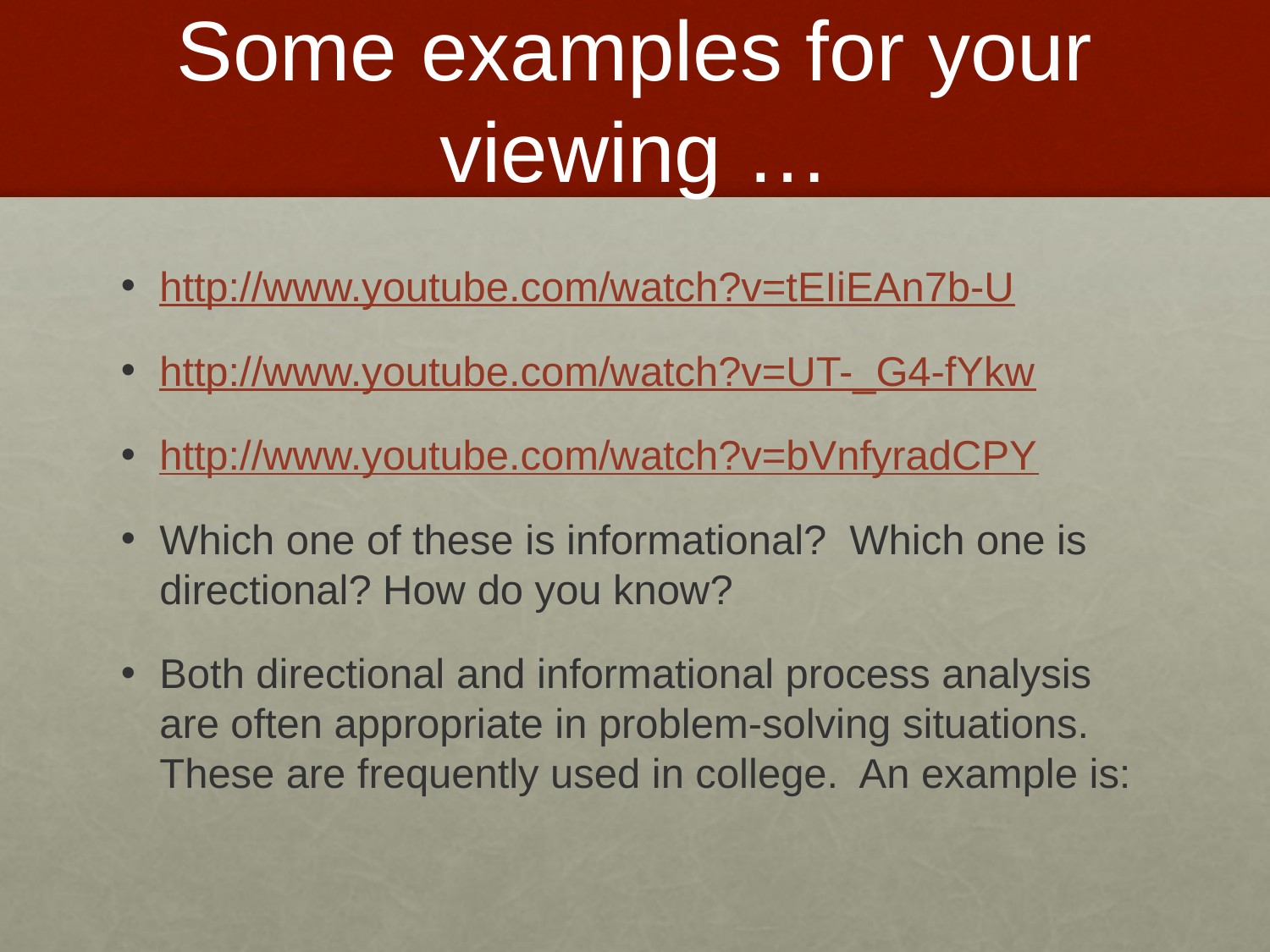

# Some examples for your viewing …
http://www.youtube.com/watch?v=tEIiEAn7b-U
http://www.youtube.com/watch?v=UT-_G4-fYkw
http://www.youtube.com/watch?v=bVnfyradCPY
Which one of these is informational?  Which one is directional? How do you know?
Both directional and informational process analysis are often appropriate in problem-solving situations. These are frequently used in college.  An example is: